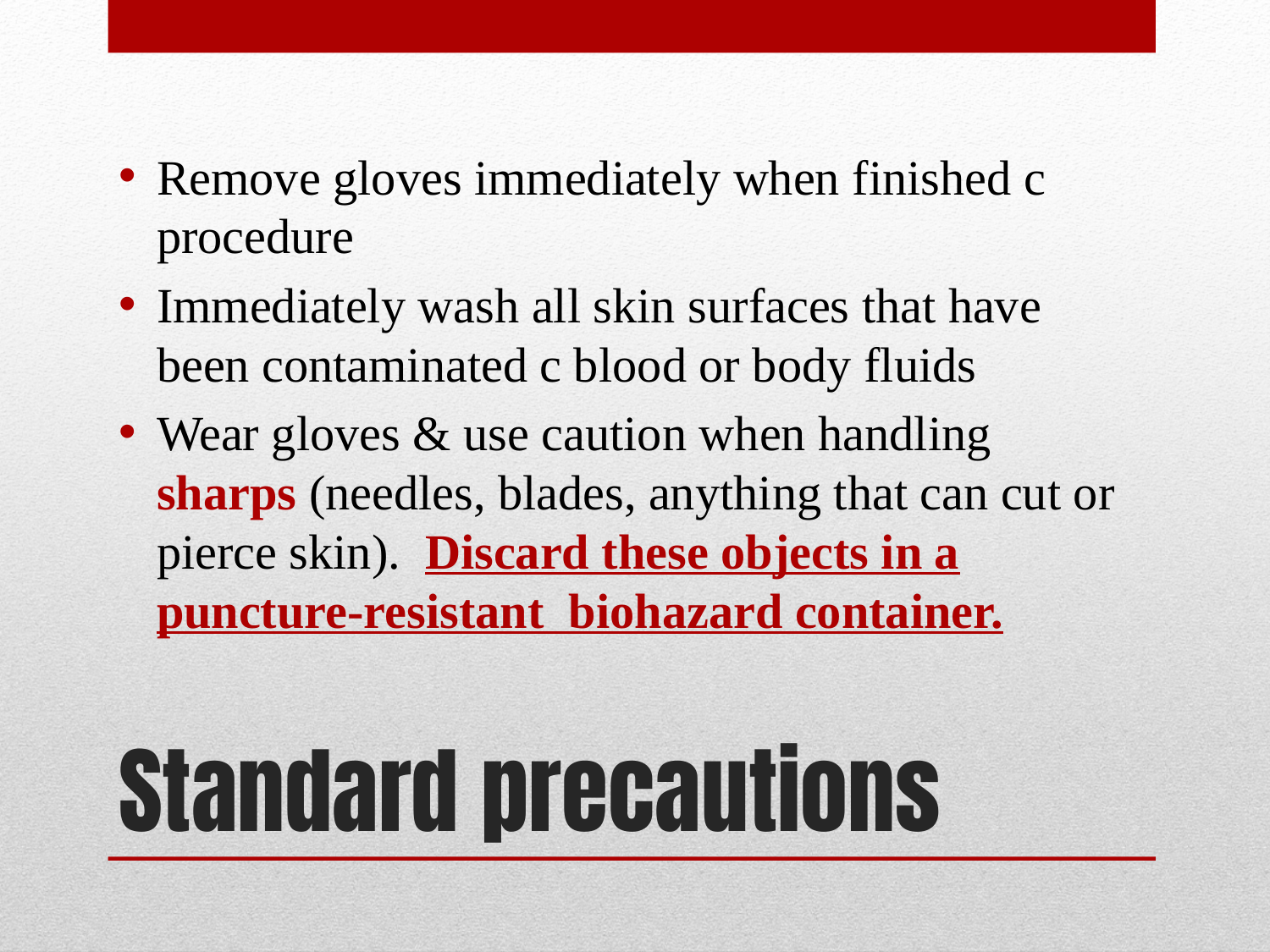

Remove gloves immediately when finished c procedure
Immediately wash all skin surfaces that have been contaminated c blood or body fluids
Wear gloves & use caution when handling sharps (needles, blades, anything that can cut or pierce skin).  Discard these objects in a puncture-resistant  biohazard container.
# Standard precautions